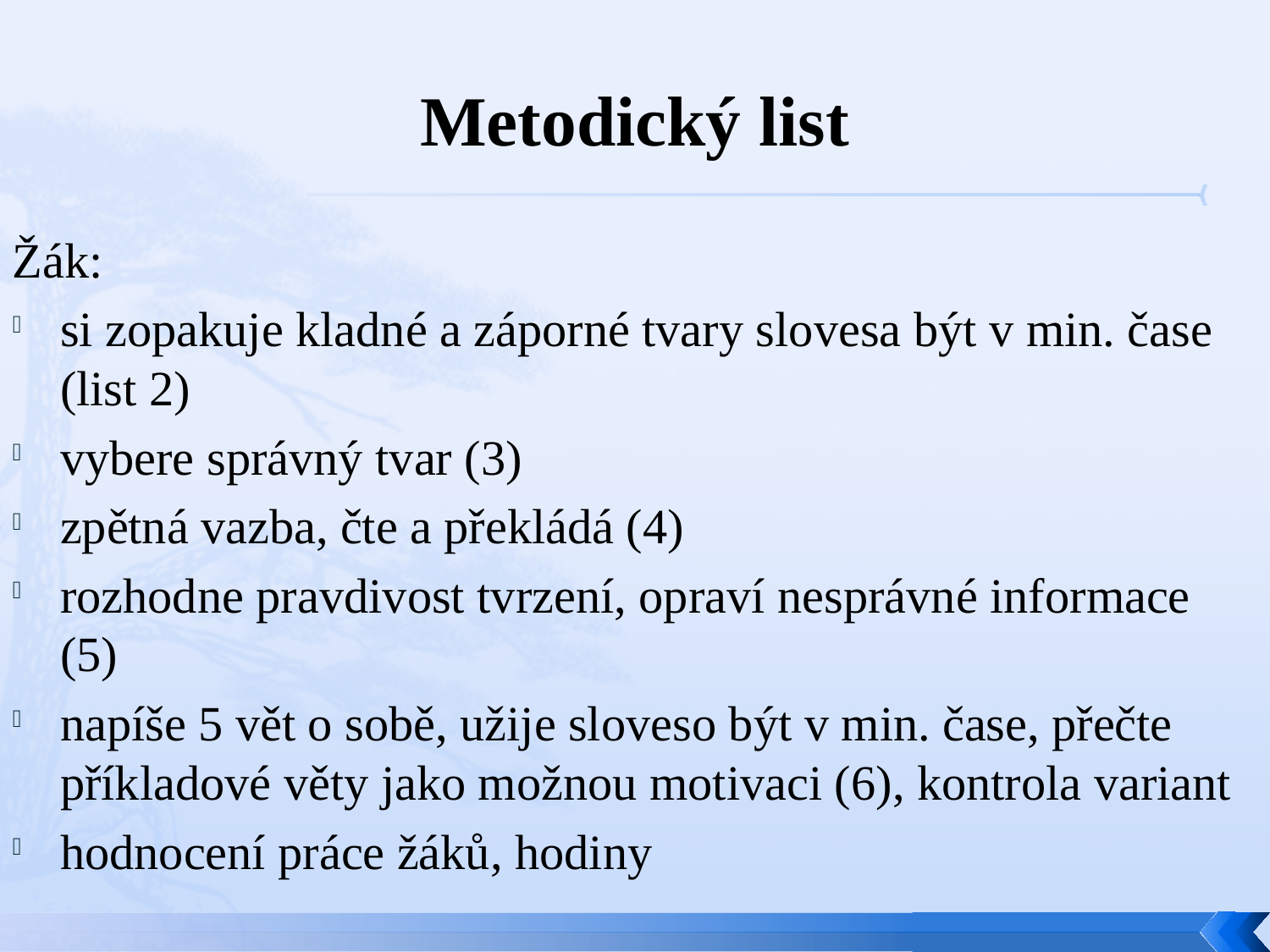

# Metodický list
Žák:
si zopakuje kladné a záporné tvary slovesa být v min. čase (list 2)
vybere správný tvar (3)
zpětná vazba, čte a překládá (4)
rozhodne pravdivost tvrzení, opraví nesprávné informace (5)
napíše 5 vět o sobě, užije sloveso být v min. čase, přečte příkladové věty jako možnou motivaci (6), kontrola variant
hodnocení práce žáků, hodiny